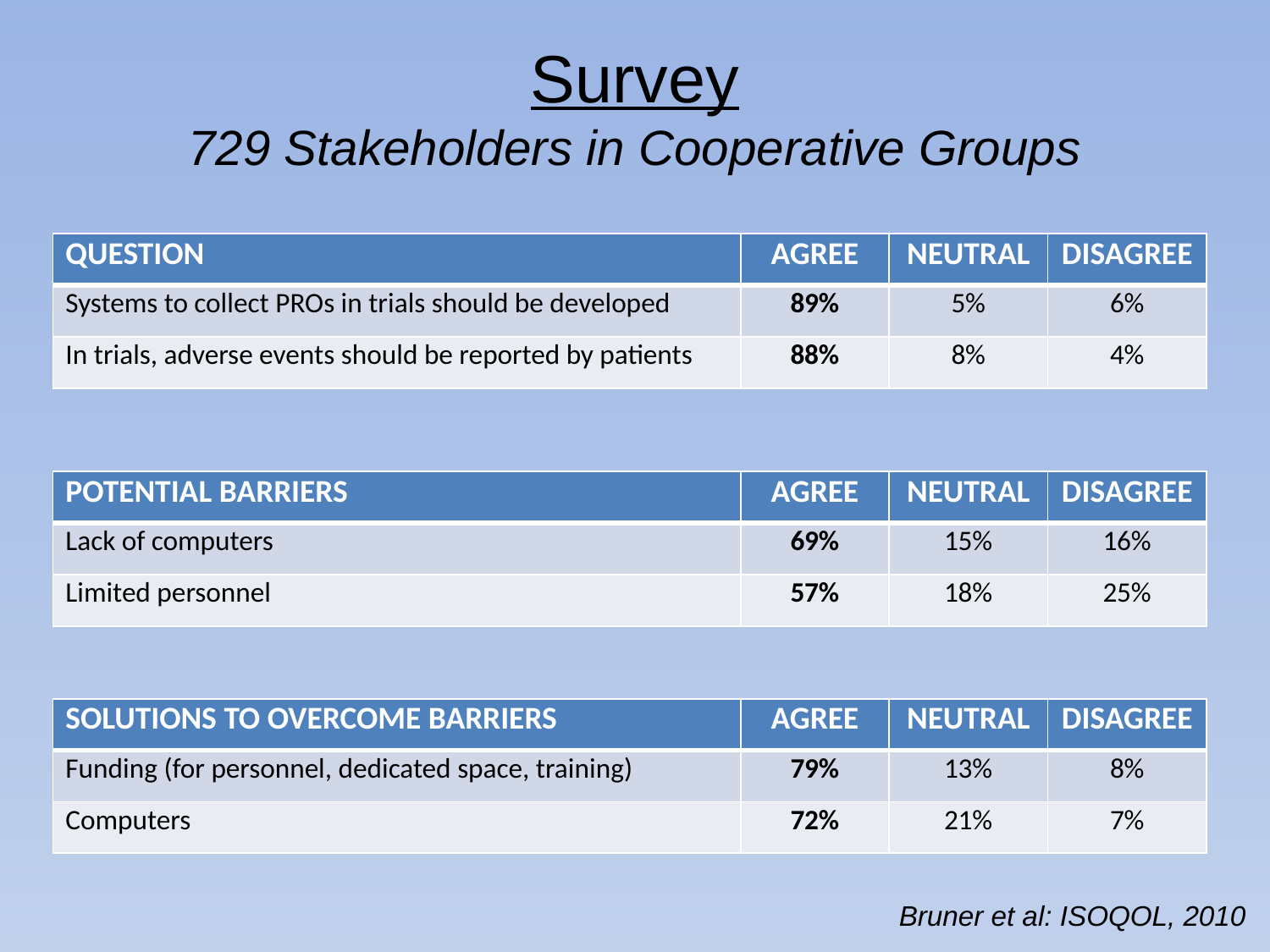

# Survey 729 Stakeholders in Cooperative Groups
| QUESTION | AGREE | NEUTRAL | DISAGREE |
| --- | --- | --- | --- |
| Systems to collect PROs in trials should be developed | 89% | 5% | 6% |
| In trials, adverse events should be reported by patients | 88% | 8% | 4% |
| POTENTIAL BARRIERS | AGREE | NEUTRAL | DISAGREE |
| --- | --- | --- | --- |
| Lack of computers | 69% | 15% | 16% |
| Limited personnel | 57% | 18% | 25% |
| SOLUTIONS TO OVERCOME BARRIERS | AGREE | NEUTRAL | DISAGREE |
| --- | --- | --- | --- |
| Funding (for personnel, dedicated space, training) | 79% | 13% | 8% |
| Computers | 72% | 21% | 7% |
Bruner et al: ISOQOL, 2010